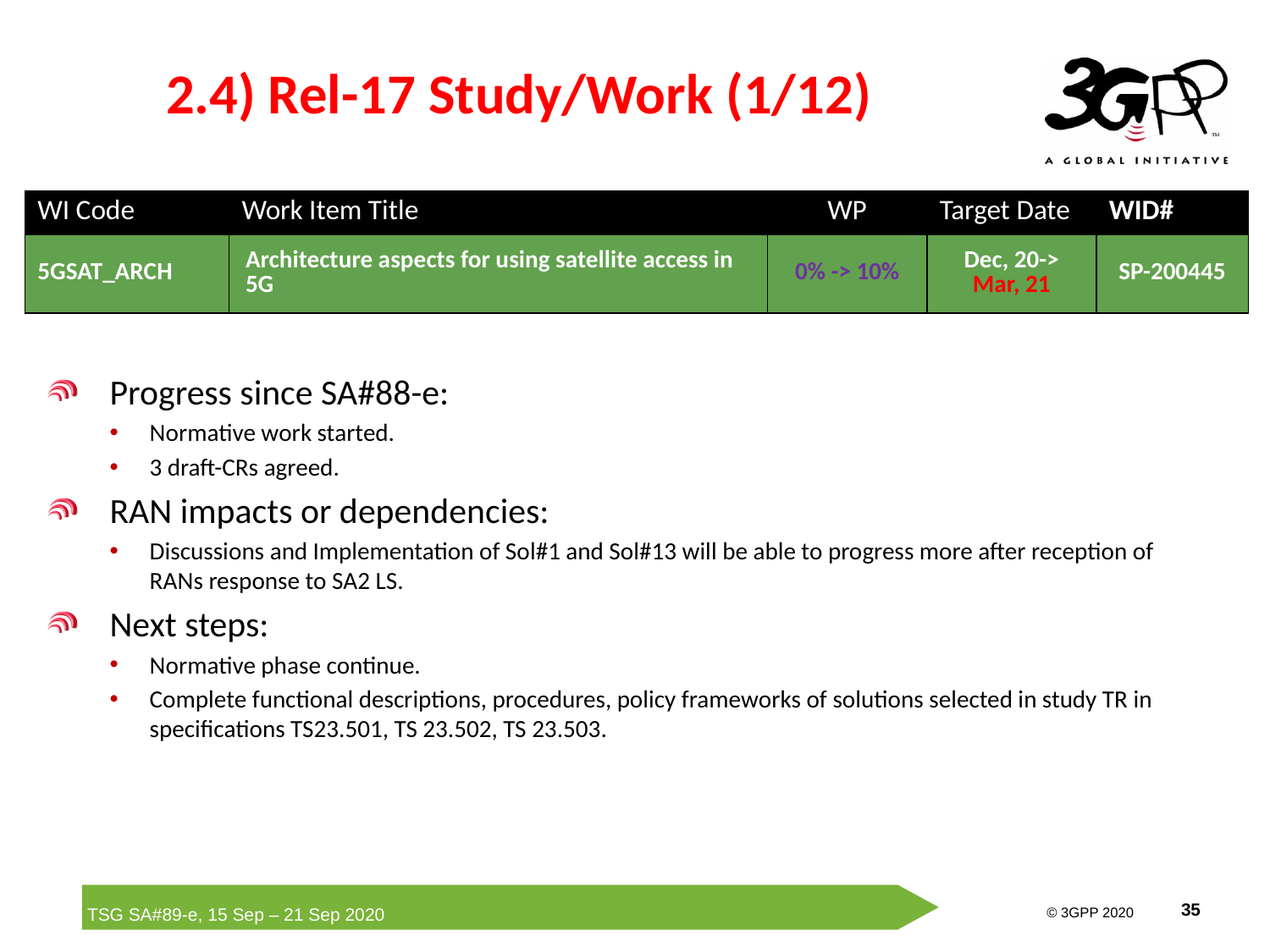

# 2.4) Rel-17 Study/Work (1/12)
| WI Code | Work Item Title | WP | Target Date | WID# |
| --- | --- | --- | --- | --- |
| 5GSAT\_ARCH | Architecture aspects for using satellite access in 5G | 0% -> 10% | Dec, 20-> Mar, 21 | SP-200445 |
Progress since SA#88-e:
Normative work started.
3 draft-CRs agreed.
RAN impacts or dependencies:
Discussions and Implementation of Sol#1 and Sol#13 will be able to progress more after reception of RANs response to SA2 LS.
Next steps:
Normative phase continue.
Complete functional descriptions, procedures, policy frameworks of solutions selected in study TR in specifications TS23.501, TS 23.502, TS 23.503.